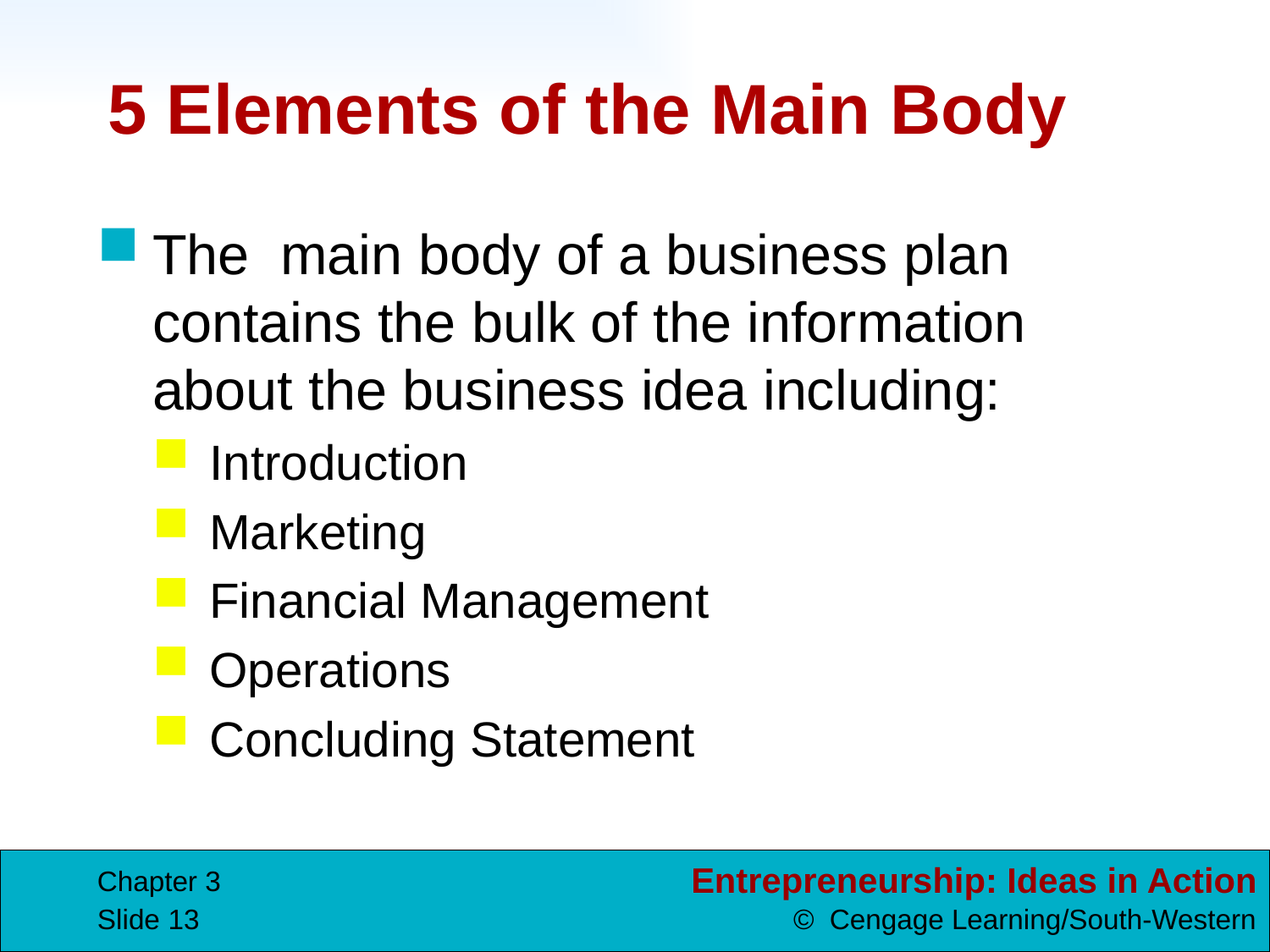

# 5 Elements of the Main Body
The  main body of a business plan contains the bulk of the information
about the business idea including:
Introduction
Marketing
Financial Management
Operations
Concluding Statement
Chapter 3
Slide 13